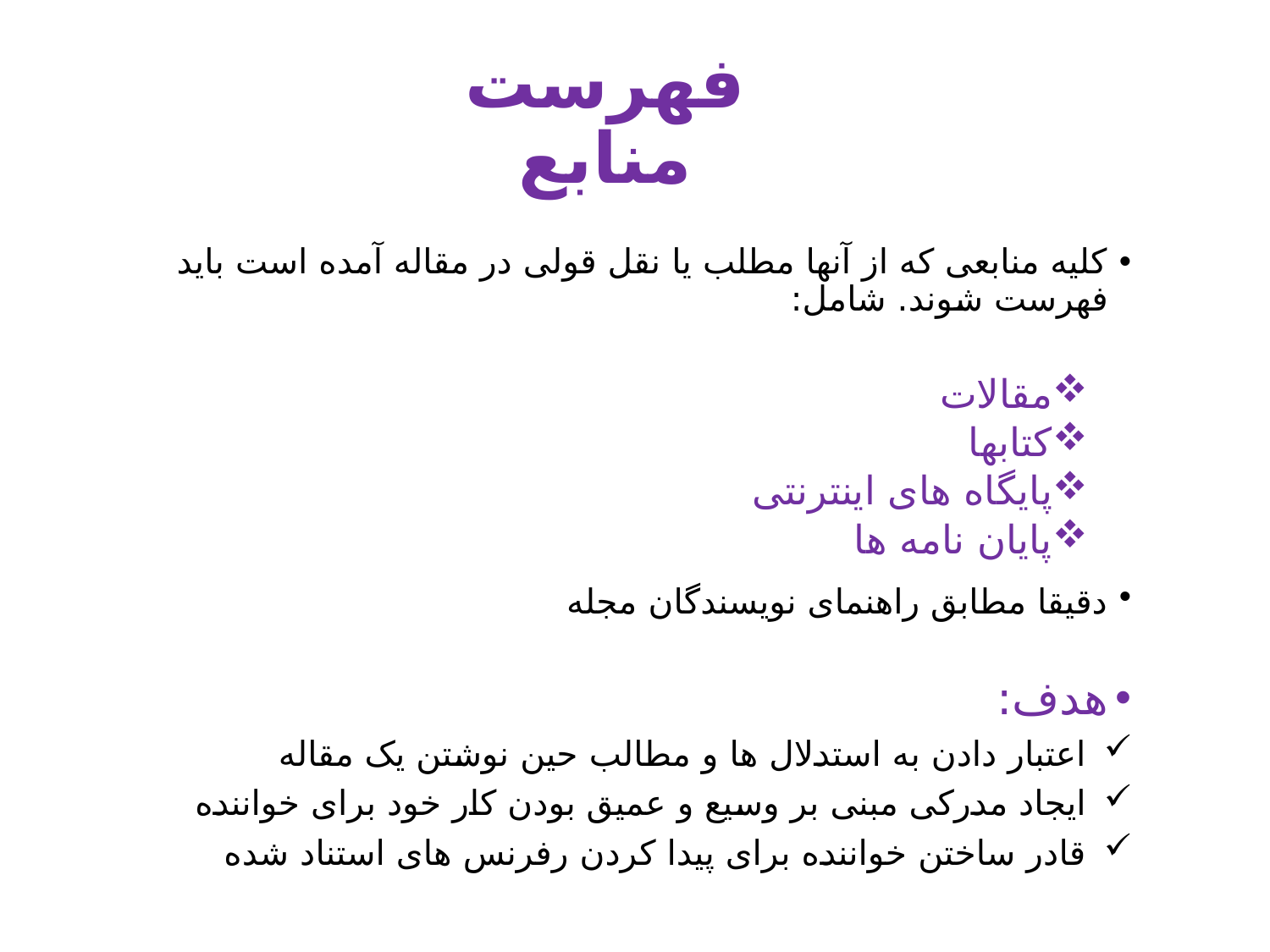

# فهرست منابع
کلیه منابعی که از آنها مطلب یا نقل قولی در مقاله آمده است باید فهرست شوند. شامل:

مقالات
کتابها
پایگاه های اینترنتی
پایان نامه ها
دقیقا مطابق راهنمای نویسندگان مجله

هدف:
اعتبار دادن به استدلال ها و مطالب حین نوشتن یک مقاله
ایجاد مدرکی مبنی بر وسیع و عمیق بودن کار خود برای خواننده
قادر ساختن خواننده برای پیدا کردن رفرنس های استناد شده

22 May 2021
27